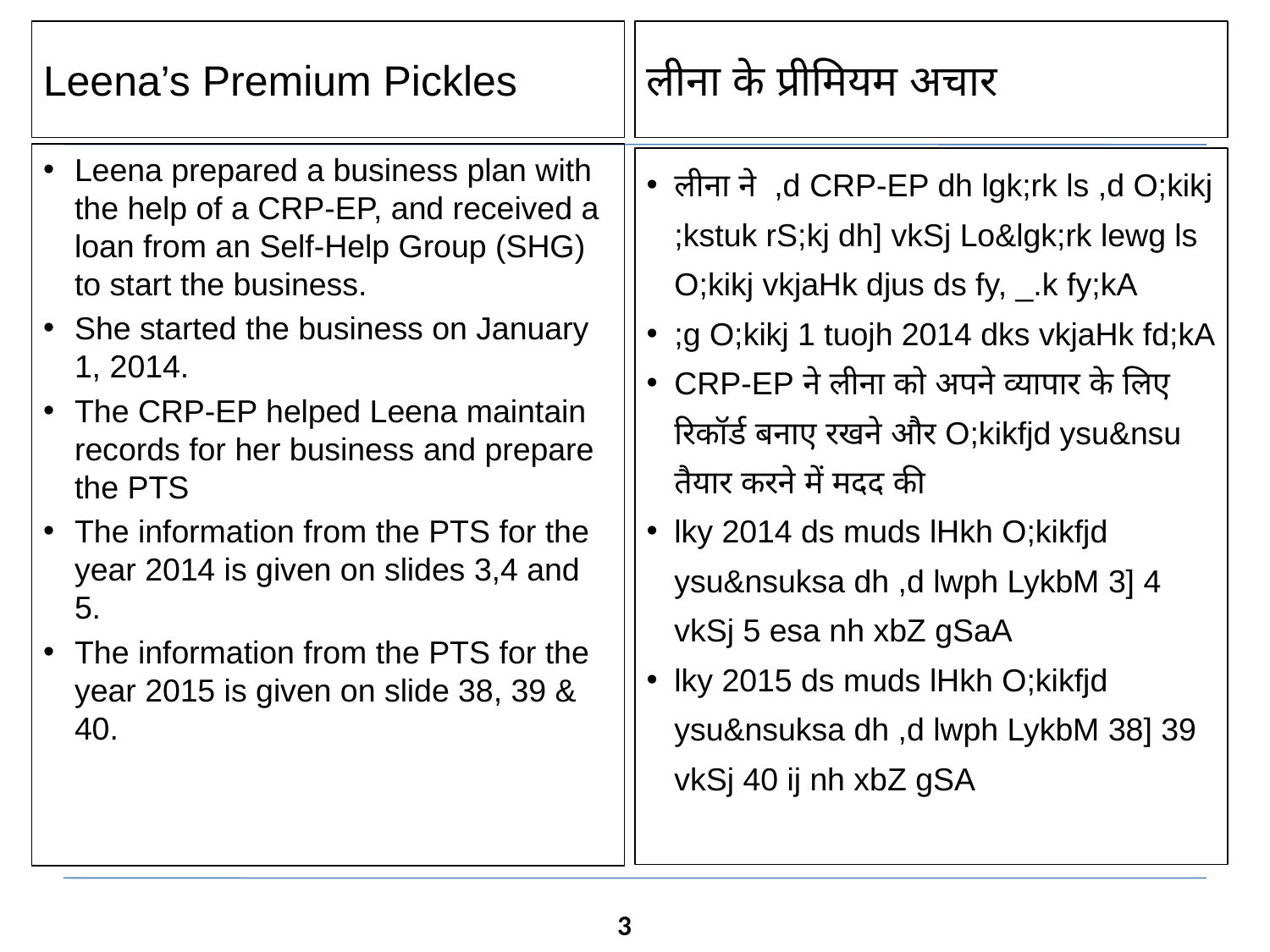

Leena’s Premium Pickles
लीना के प्रीमियम अचार
Leena prepared a business plan with the help of a CRP-EP, and received a loan from an Self-Help Group (SHG) to start the business.
She started the business on January 1, 2014.
The CRP-EP helped Leena maintain records for her business and prepare the PTS
The information from the PTS for the year 2014 is given on slides 3,4 and 5.
The information from the PTS for the year 2015 is given on slide 38, 39 & 40.
लीना ने  ,d CRP-EP dh lgk;rk ls ,d O;kikj ;kstuk rS;kj dh] vkSj Lo&lgk;rk lewg ls O;kikj vkjaHk djus ds fy, _.k fy;kA
;g O;kikj 1 tuojh 2014 dks vkjaHk fd;kA
CRP-EP ने लीना को अपने व्यापार के लिए रिकॉर्ड बनाए रखने और O;kikfjd ysu&nsu तैयार करने में मदद की
lky 2014 ds muds lHkh O;kikfjd ysu&nsuksa dh ,d lwph LykbM 3] 4 vkSj 5 esa nh xbZ gSaA
lky 2015 ds muds lHkh O;kikfjd ysu&nsuksa dh ,d lwph LykbM 38] 39 vkSj 40 ij nh xbZ gSA
3